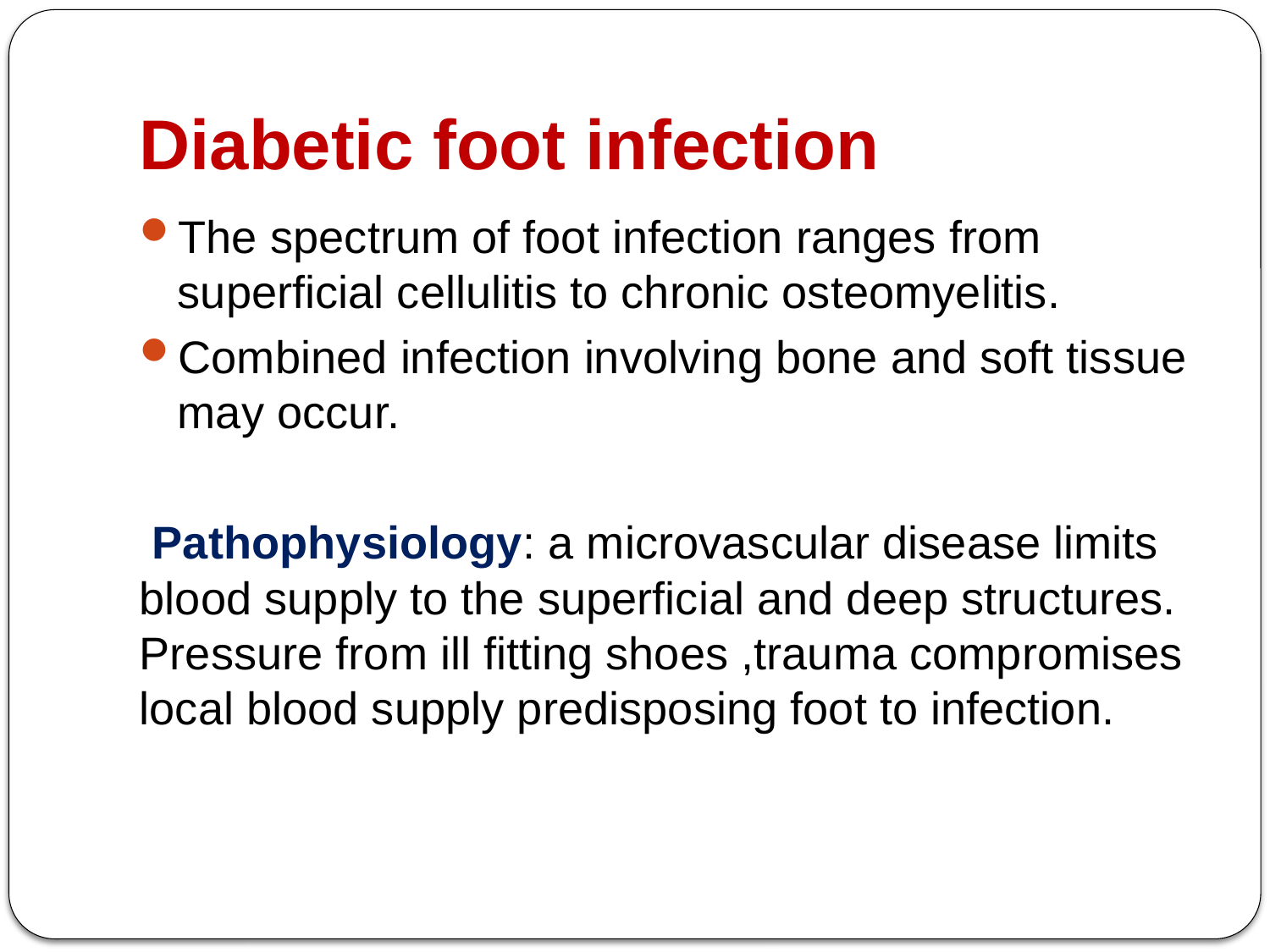

# Diabetic foot infection
The spectrum of foot infection ranges from superficial cellulitis to chronic osteomyelitis.
Combined infection involving bone and soft tissue may occur.

 Pathophysiology: a microvascular disease limits blood supply to the superficial and deep structures. Pressure from ill fitting shoes ,trauma compromises local blood supply predisposing foot to infection.